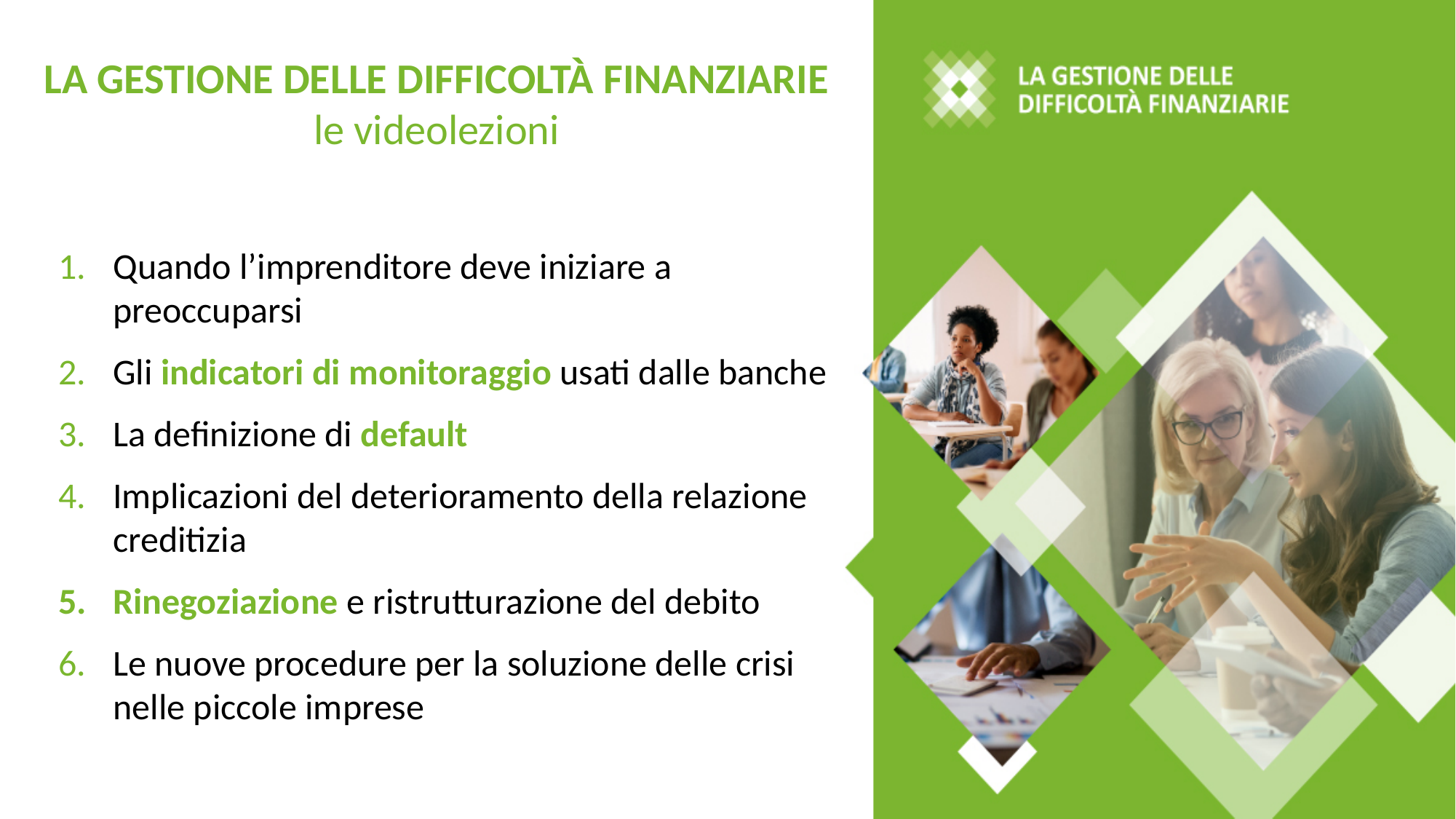

Leonardo Nafissi <l.nafissi@fcgconsulting.it>
LA GESTIONE DELLE DIFFICOLTÀ FINANZIARIE
le videolezioni
Quando l’imprenditore deve iniziare a preoccuparsi
Gli indicatori di monitoraggio usati dalle banche
La definizione di default
Implicazioni del deterioramento della relazione creditizia
Rinegoziazione e ristrutturazione del debito
Le nuove procedure per la soluzione delle crisi
nelle piccole imprese